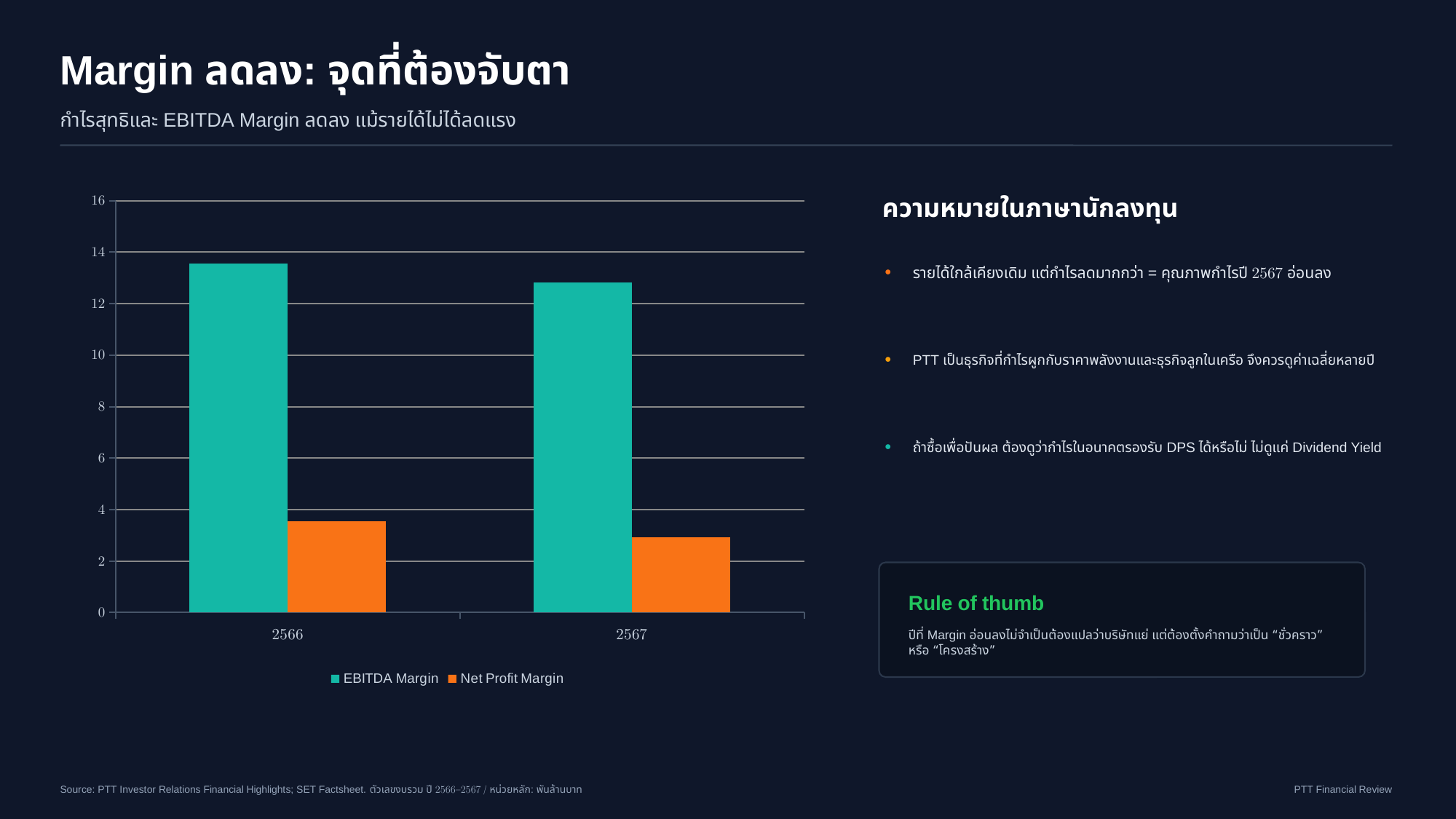

Margin ลดลง: จุดที่ต้องจับตา
กำไรสุทธิและ EBITDA Margin ลดลง แม้รายได้ไม่ได้ลดแรง

### Chart

| Category | EBITDA Margin | Net Profit Margin |
|---|---|---|
| 2566 | 13.57 | 3.56 |
| 2567 | 12.82 | 2.91 |
ความหมายในภาษานักลงทุน
รายได้ใกล้เคียงเดิม แต่กำไรลดมากกว่า = คุณภาพกำไรปี 2567 อ่อนลง
●
PTT เป็นธุรกิจที่กำไรผูกกับราคาพลังงานและธุรกิจลูกในเครือ จึงควรดูค่าเฉลี่ยหลายปี
●
ถ้าซื้อเพื่อปันผล ต้องดูว่ากำไรในอนาคตรองรับ DPS ได้หรือไม่ ไม่ดูแค่ Dividend Yield
●

Rule of thumb
ปีที่ Margin อ่อนลงไม่จำเป็นต้องแปลว่าบริษัทแย่ แต่ต้องตั้งคำถามว่าเป็น “ชั่วคราว” หรือ “โครงสร้าง”
Source: PTT Investor Relations Financial Highlights; SET Factsheet. ตัวเลขงบรวม ปี 2566–2567 / หน่วยหลัก: พันล้านบาท
PTT Financial Review